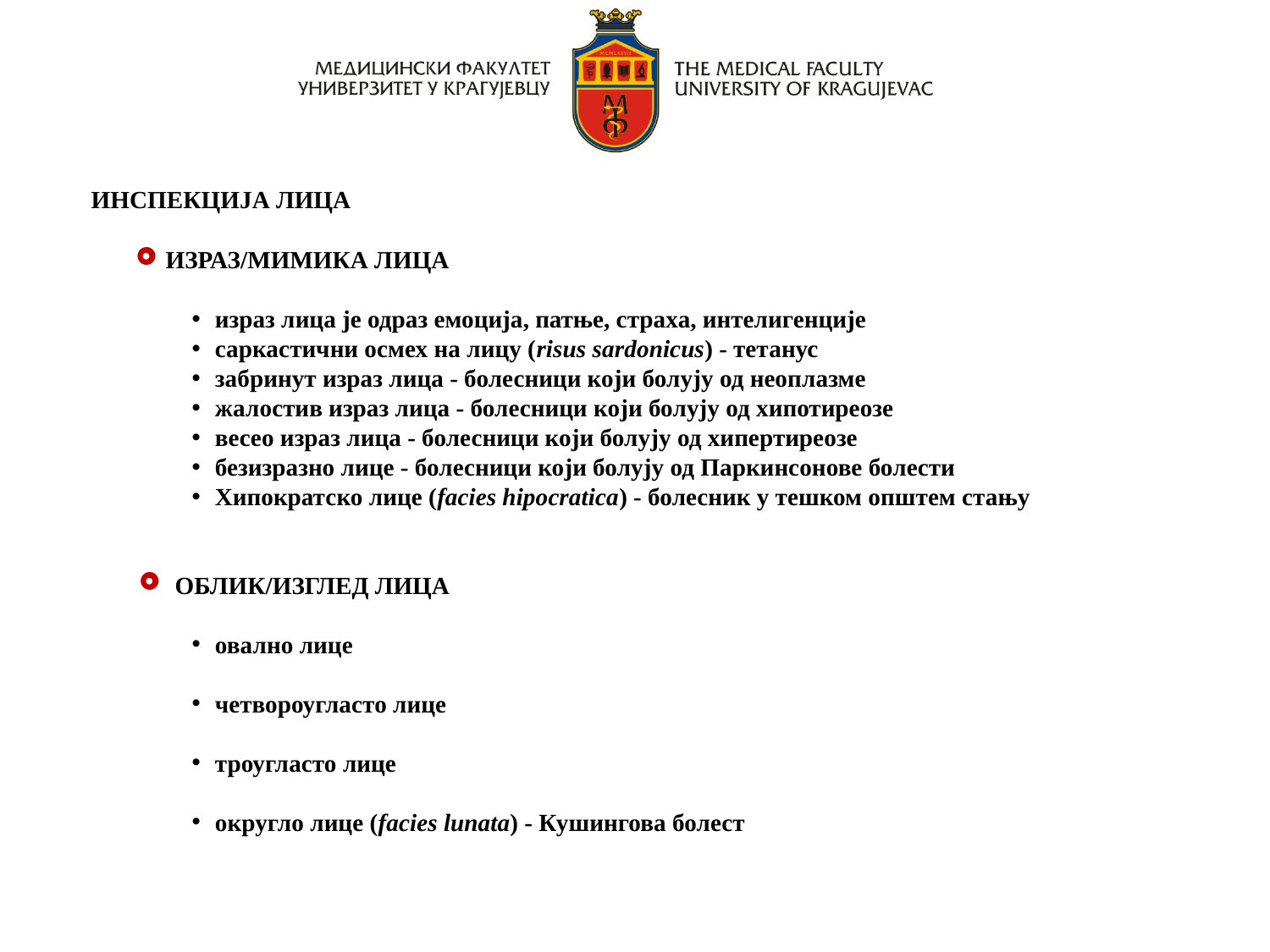

ИНСПЕКЦИЈА ЛИЦА

ИЗРАЗ/МИМИКА ЛИЦА

израз лица је одраз емоција, патње, страха, интелигенције
саркастични осмех на лицу (risus sardonicus) - тетанус
забринут израз лица - болесници који болују од неоплазме
жалостив израз лица - болесници који болују од хипотиреозе
весео израз лица - болесници који болују од хипертиреозе
безизразно лице - болесници који болују од Паркинсонове болести
Хипократско лице (facies hipocratica) - болесник у тешком општем стању

 ОБЛИК/ИЗГЛЕД ЛИЦА

овално лице

четвороугласто лице

троугласто лице

округло лице (facies lunata) - Кушингова болест